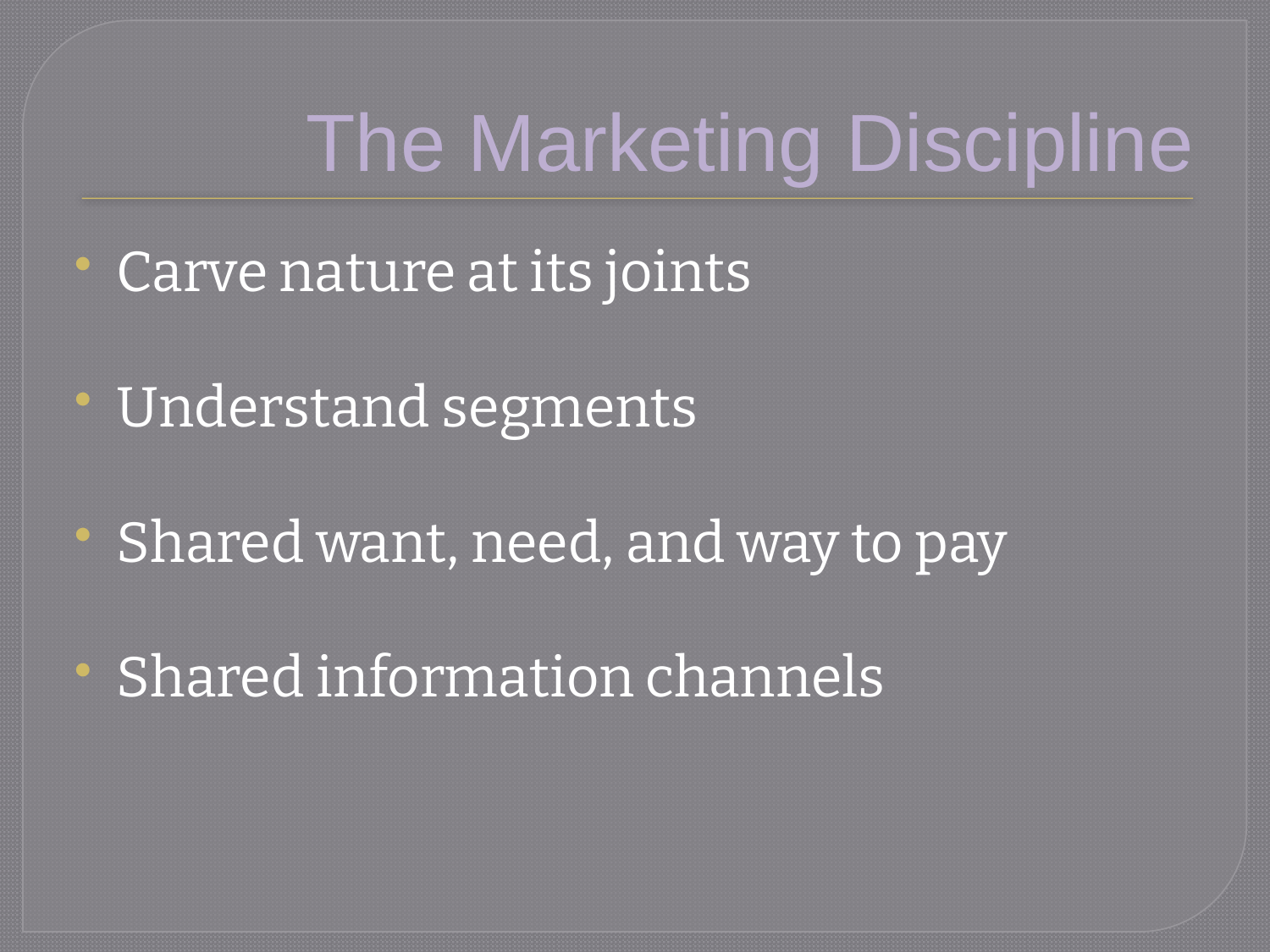

# The Marketing Discipline
Carve nature at its joints

Understand segments

Shared want, need, and way to pay

Shared information channels